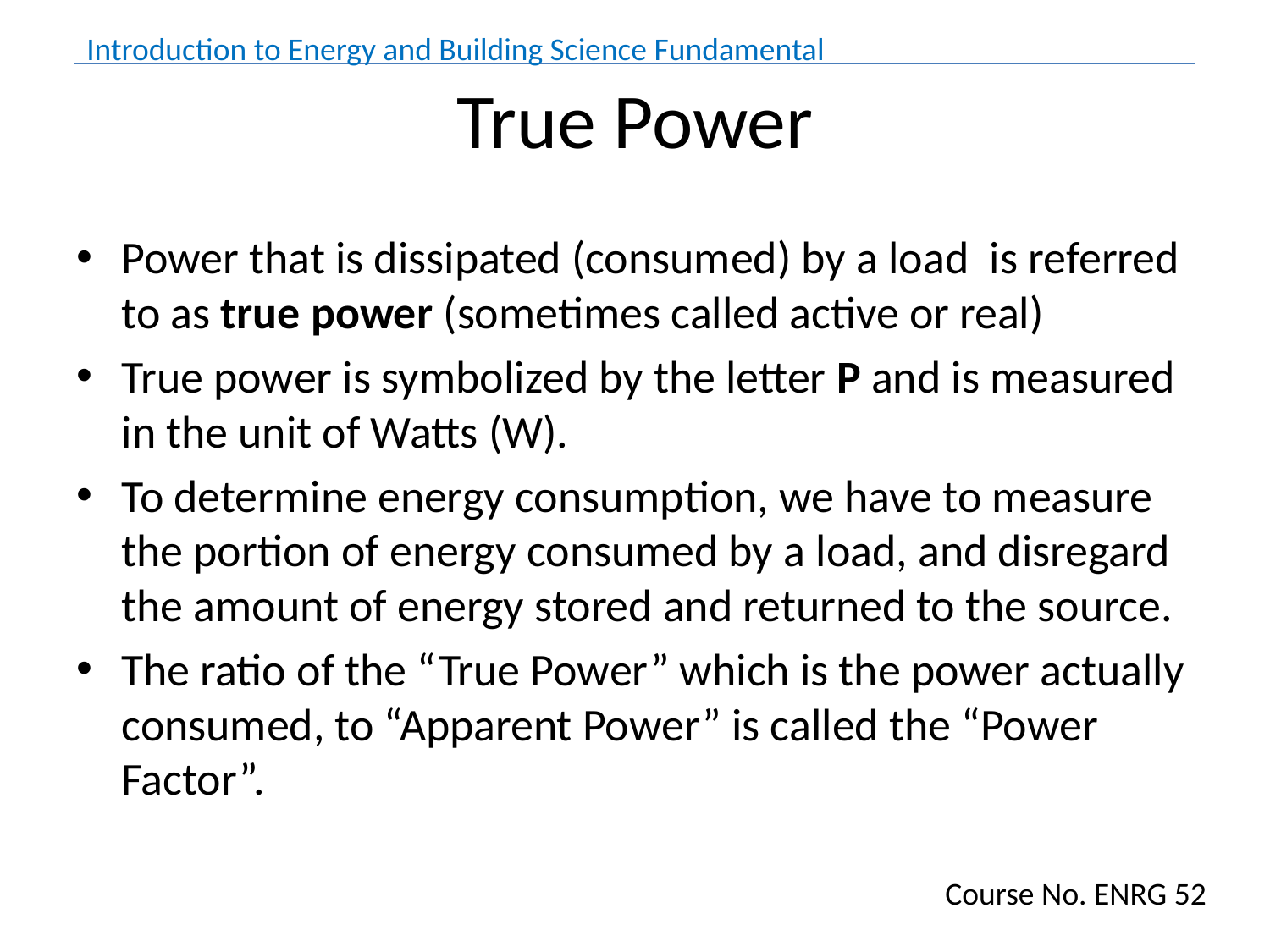

# True Power
Power that is dissipated (consumed) by a load  is referred to as true power (sometimes called active or real)
True power is symbolized by the letter P and is measured in the unit of Watts (W).
To determine energy consumption, we have to measure the portion of energy consumed by a load, and disregard the amount of energy stored and returned to the source.
The ratio of the “True Power” which is the power actually consumed, to “Apparent Power” is called the “Power Factor”.